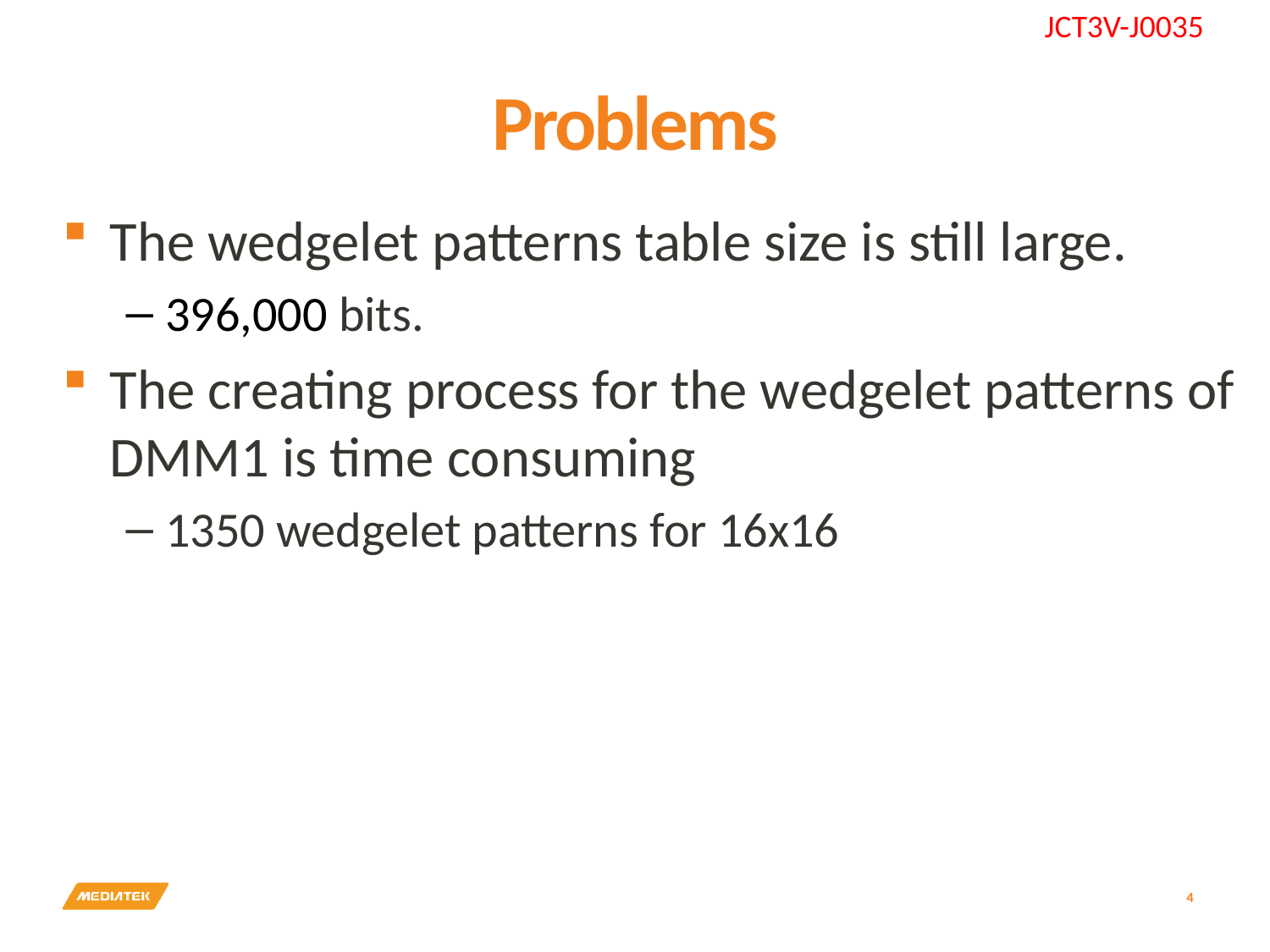

# Problems
The wedgelet patterns table size is still large.
396,000 bits.
The creating process for the wedgelet patterns of DMM1 is time consuming
1350 wedgelet patterns for 16x16

4